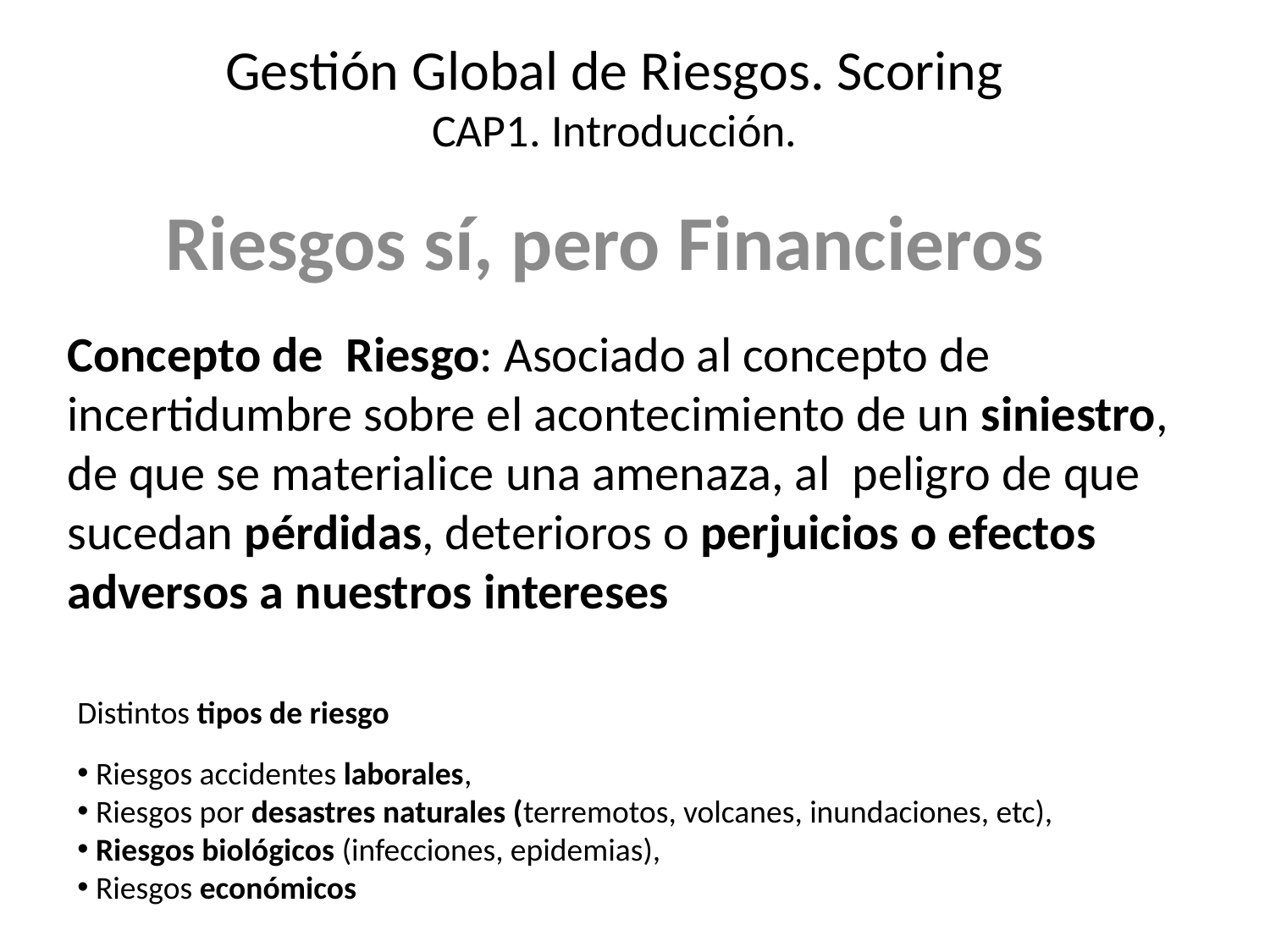

# Gestión Global de Riesgos. Scoring CAP1. Introducción.
Riesgos sí, pero Financieros
Concepto de  Riesgo: Asociado al concepto de incertidumbre sobre el acontecimiento de un siniestro, de que se materialice una amenaza, al  peligro de que sucedan pérdidas, deterioros o perjuicios o efectos adversos a nuestros intereses
Distintos tipos de riesgo
 Riesgos accidentes laborales,
 Riesgos por desastres naturales (terremotos, volcanes, inundaciones, etc),
 Riesgos biológicos (infecciones, epidemias),
 Riesgos económicos